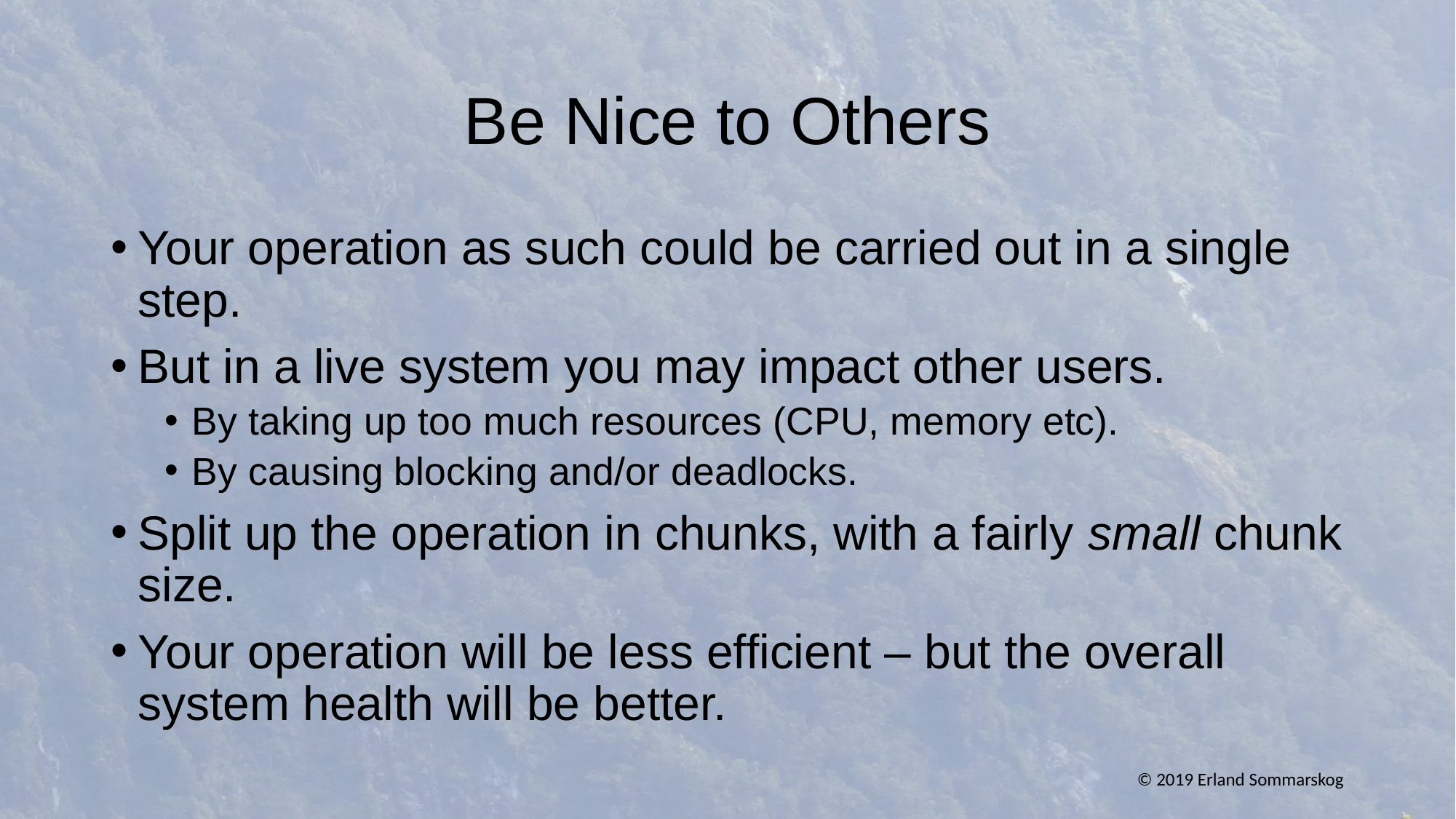

# Be Nice to Others
Your operation as such could be carried out in a single step.
But in a live system you may impact other users.
By taking up too much resources (CPU, memory etc).
By causing blocking and/or deadlocks.
Split up the operation in chunks, with a fairly small chunk size.
Your operation will be less efficient – but the overall system health will be better.
© 2019 Erland Sommarskog